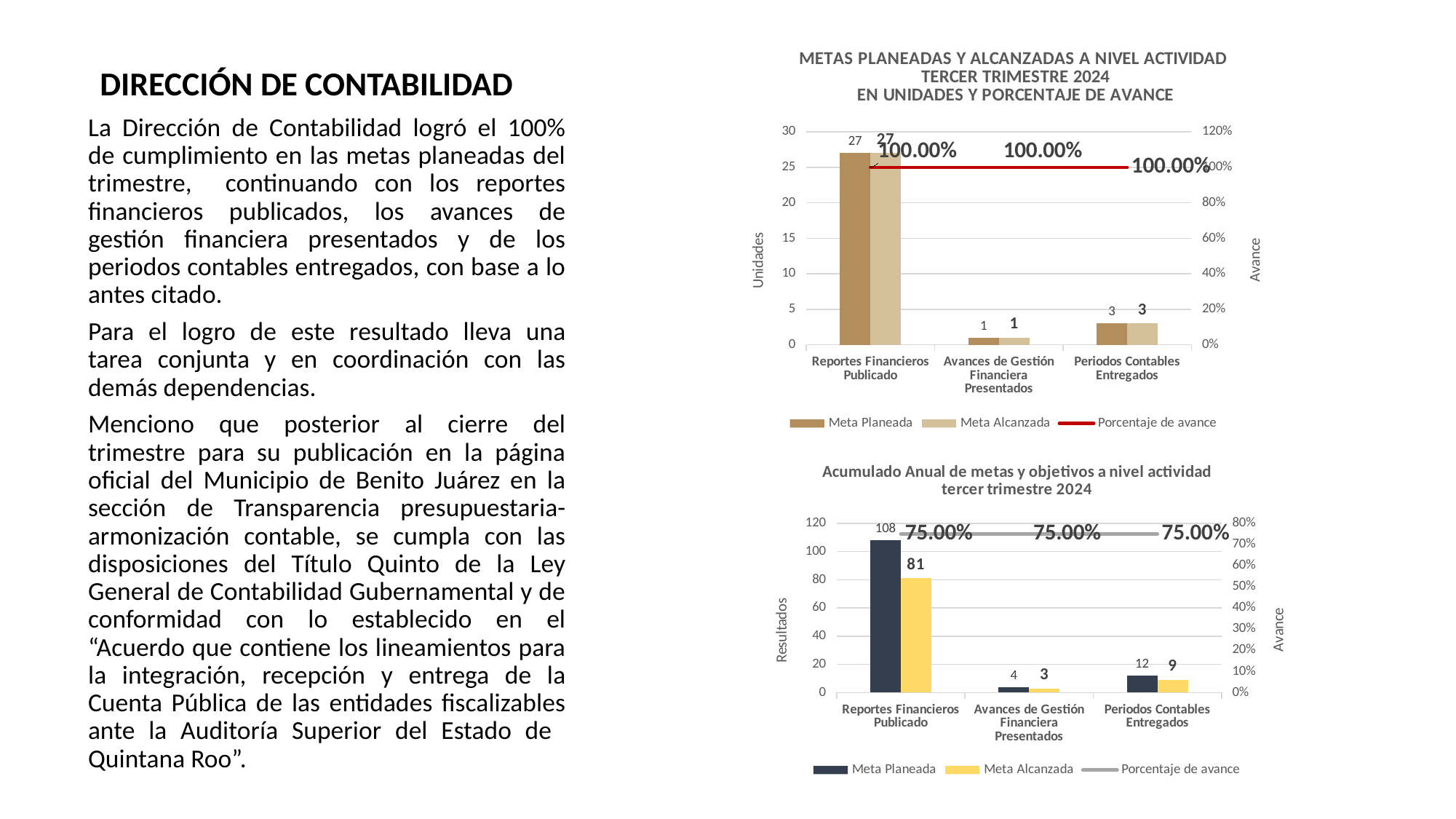

### Chart: METAS PLANEADAS Y ALCANZADAS A NIVEL ACTIVIDAD
TERCER TRIMESTRE 2024
EN UNIDADES Y PORCENTAJE DE AVANCE

| Category | Meta Planeada | Meta Alcanzada |  |
|---|---|---|---|
| Reportes Financieros Publicado | 27.0 | 27.0 | 1.0 |
| Avances de Gestión Financiera Presentados | 1.0 | 1.0 | 1.0 |
| Periodos Contables Entregados | 3.0 | 3.0 | 1.0 |
DIRECCIÓN DE CONTABILIDAD
La Dirección de Contabilidad logró el 100% de cumplimiento en las metas planeadas del trimestre,  continuando con los reportes financieros publicados, los avances de gestión financiera presentados y de los periodos contables entregados, con base a lo antes citado.
Para el logro de este resultado lleva una tarea conjunta y en coordinación con las demás dependencias.
Menciono que posterior al cierre del trimestre para su publicación en la página oficial del Municipio de Benito Juárez en la sección de Transparencia presupuestaria-armonización contable, se cumpla con las disposiciones del Título Quinto de la Ley General de Contabilidad Gubernamental y de conformidad con lo establecido en el “Acuerdo que contiene los lineamientos para la integración, recepción y entrega de la Cuenta Pública de las entidades fiscalizables ante la Auditoría Superior del Estado de  Quintana Roo”.

### Chart: Acumulado Anual de metas y objetivos a nivel actividad tercer trimestre 2024

| Category | Meta Planeada | Meta Alcanzada |  |
|---|---|---|---|
| Reportes Financieros Publicado | 108.0 | 81.0 | 0.75 |
| Avances de Gestión Financiera Presentados | 4.0 | 3.0 | 0.75 |
| Periodos Contables Entregados | 12.0 | 9.0 | 0.75 |